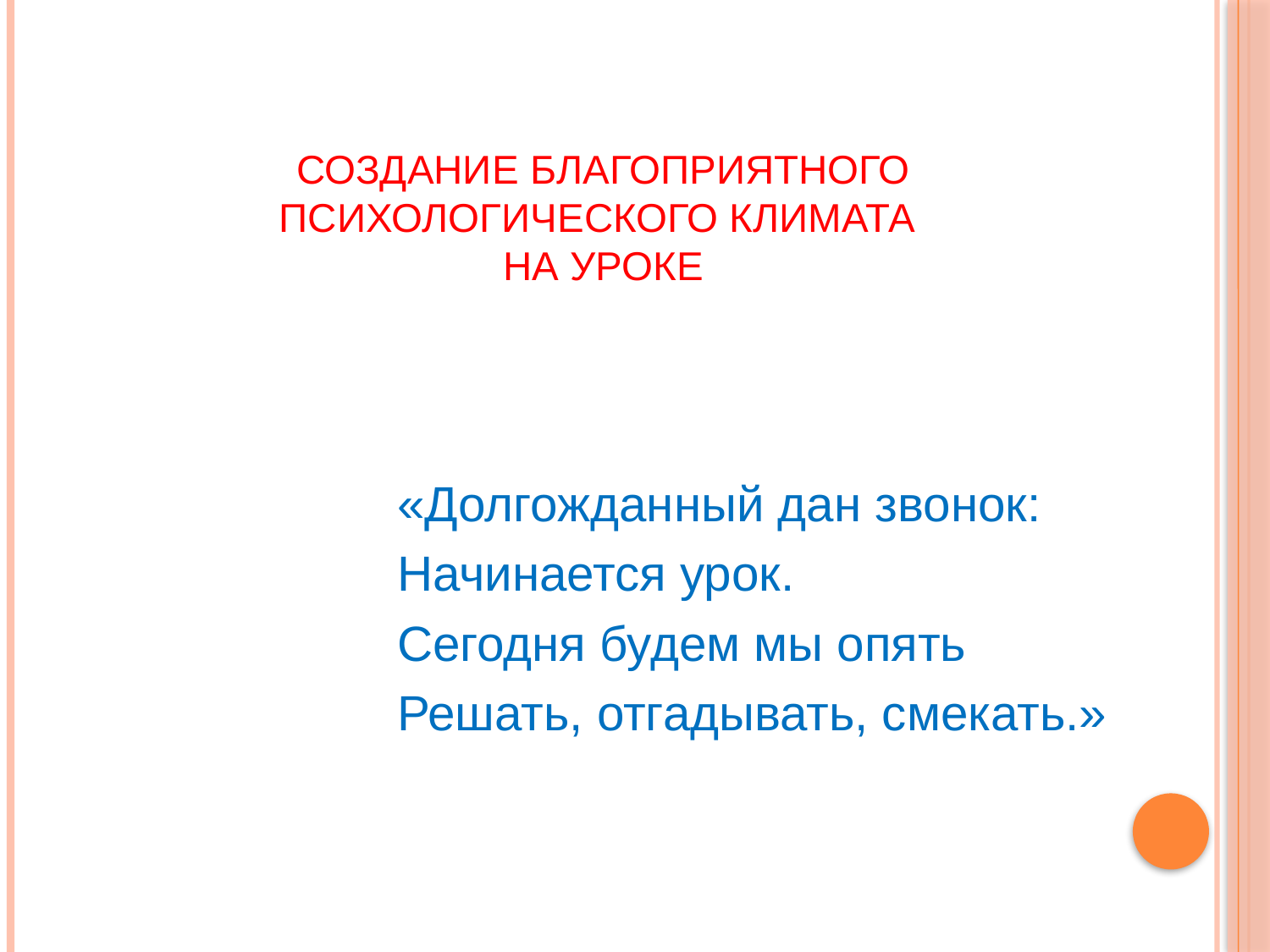

# создание благоприятного психологического климата на уроке
«Долгожданный дан звонок:
Начинается урок.
Сегодня будем мы опять
Решать, отгадывать, смекать.»